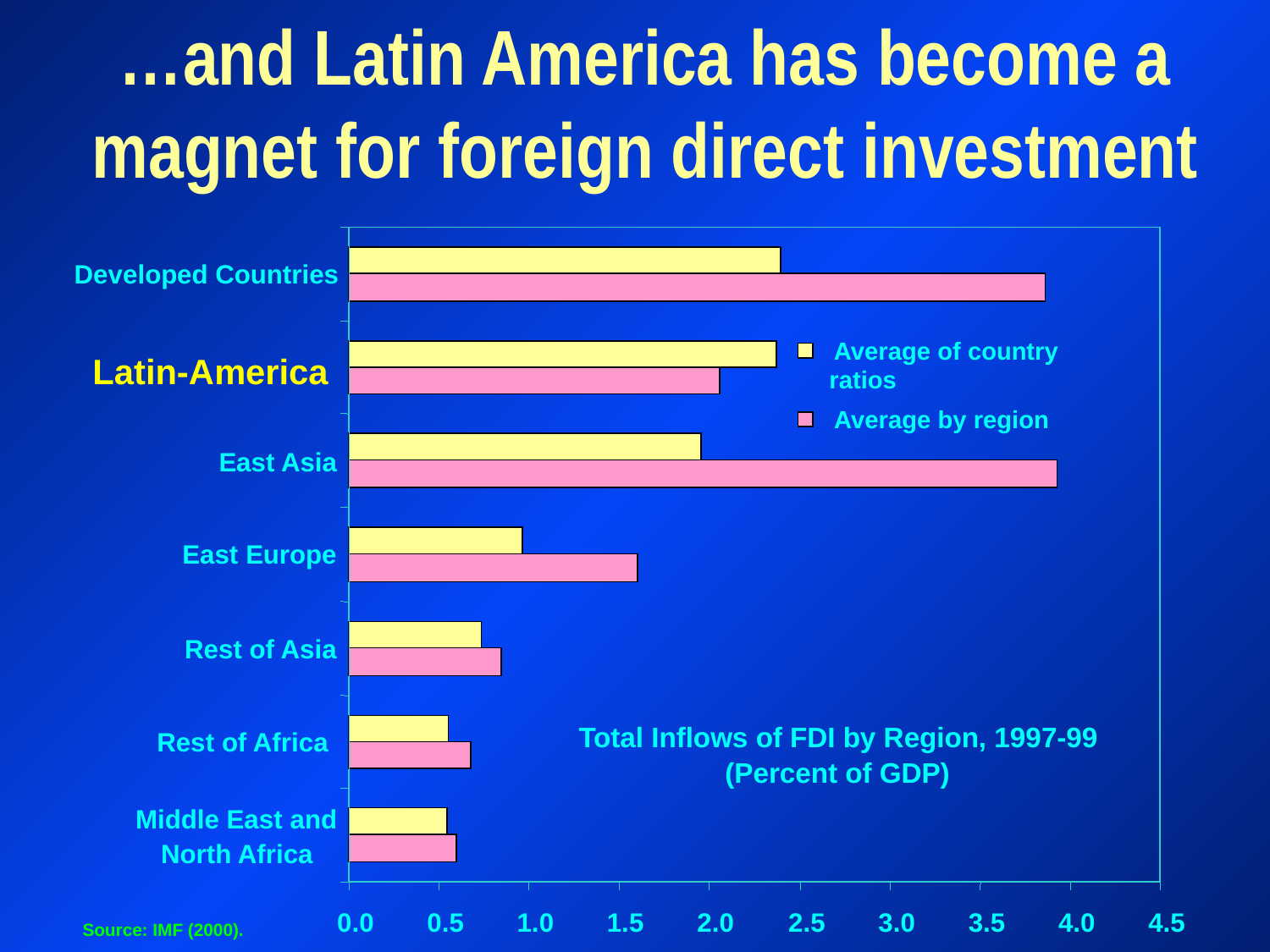

# …and Latin America has become a magnet for foreign direct investment

Developed Countries

Average of country

Latin-America
ratios

Average by region

East Asia

East Europe

Rest of Asia

Total Inflows of FDI by Region, 1997-99
Rest of Africa

(Percent of GDP)

Middle East and

North Africa

0.0
0.5
1.0
1.5
2.0
2.5
3.0
3.5
4.0
4.5
Source: IMF (2000).